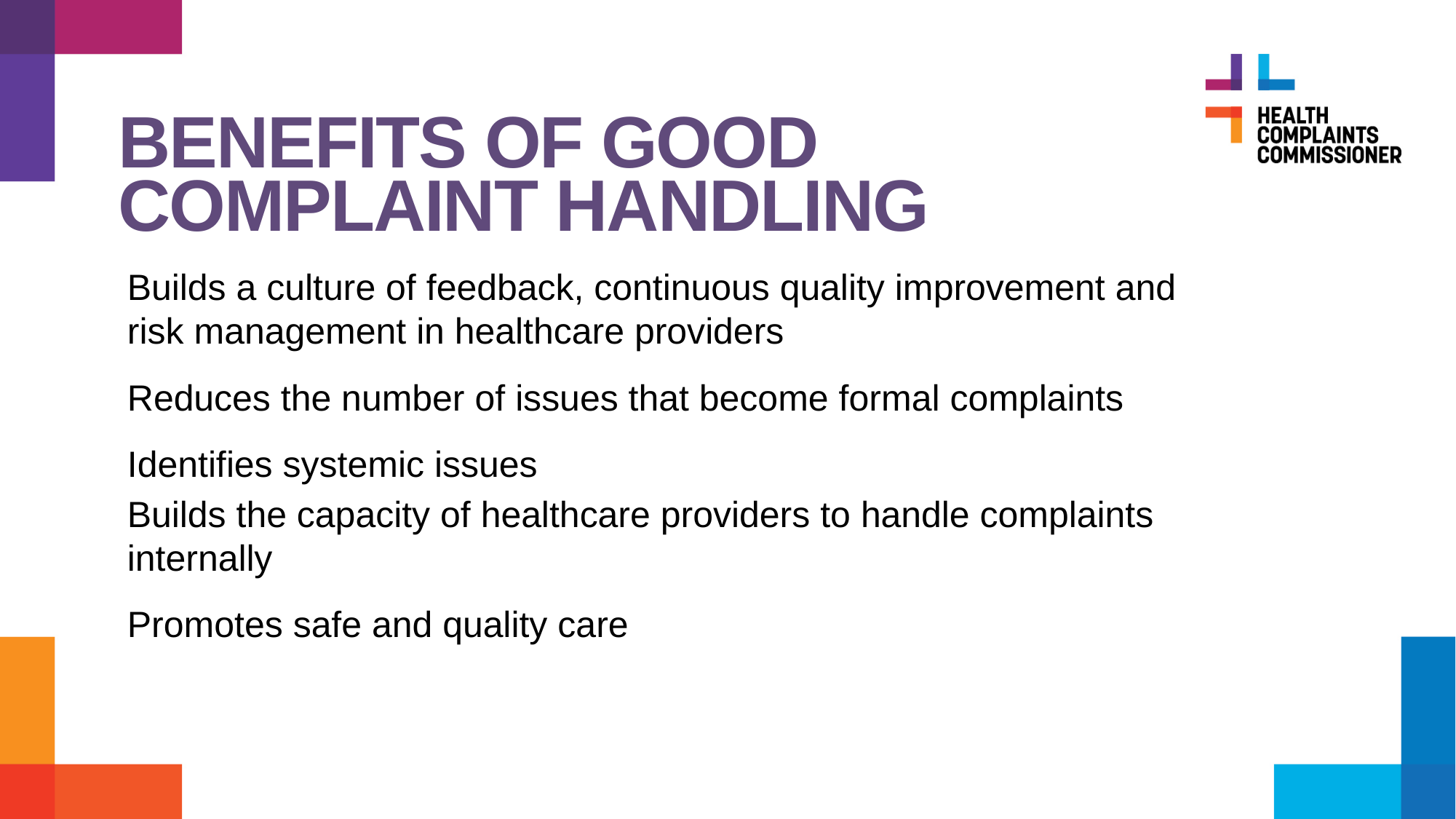

# Benefits of GOOD complaint handling
Builds a culture of feedback, continuous quality improvement and risk management in healthcare providers
Reduces the number of issues that become formal complaints
Identifies systemic issues
Builds the capacity of healthcare providers to handle complaints internally
Promotes safe and quality care